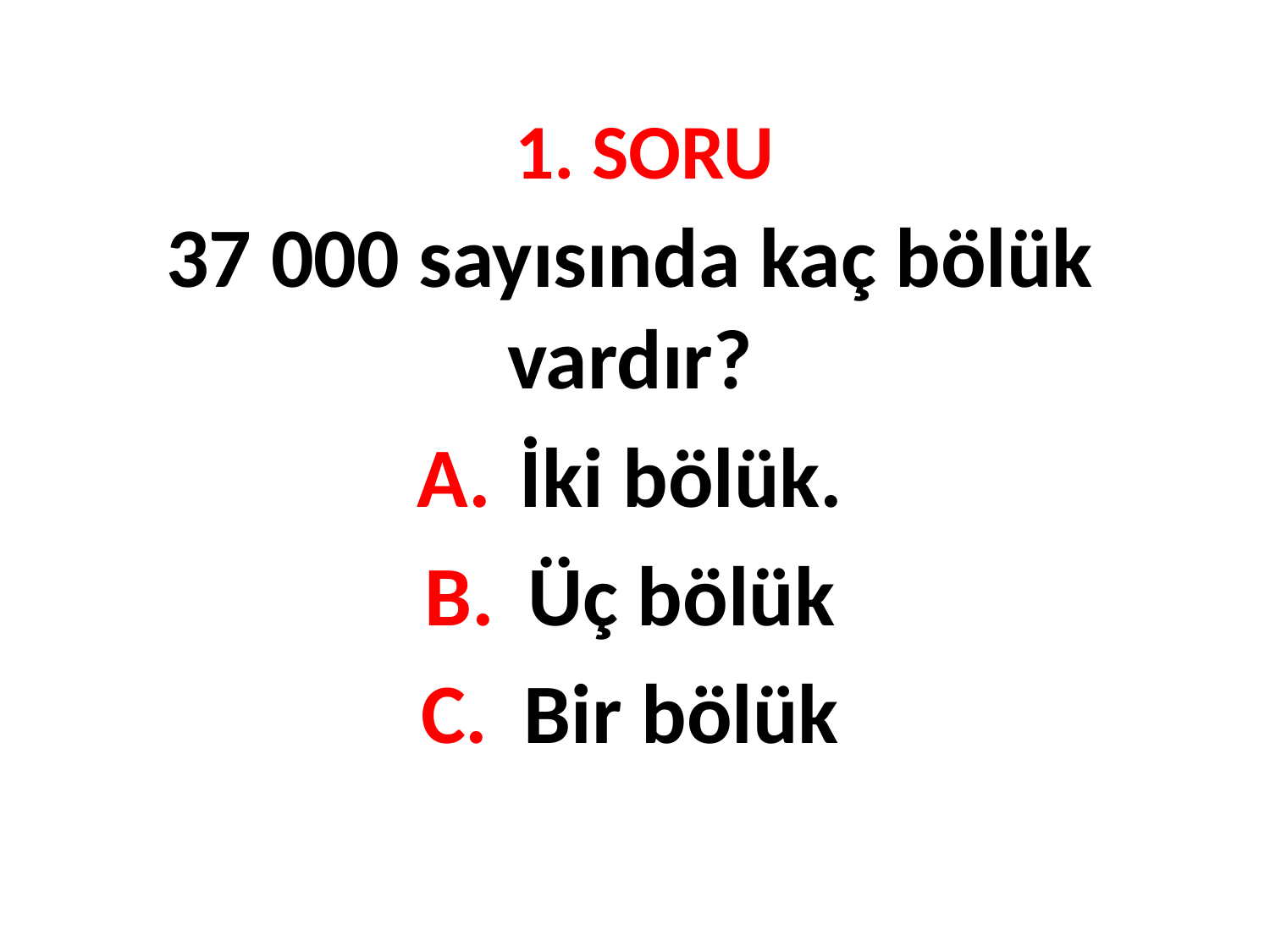

# 1. SORU
37 000 sayısında kaç bölük vardır?
İki bölük.
Üç bölük
Bir bölük